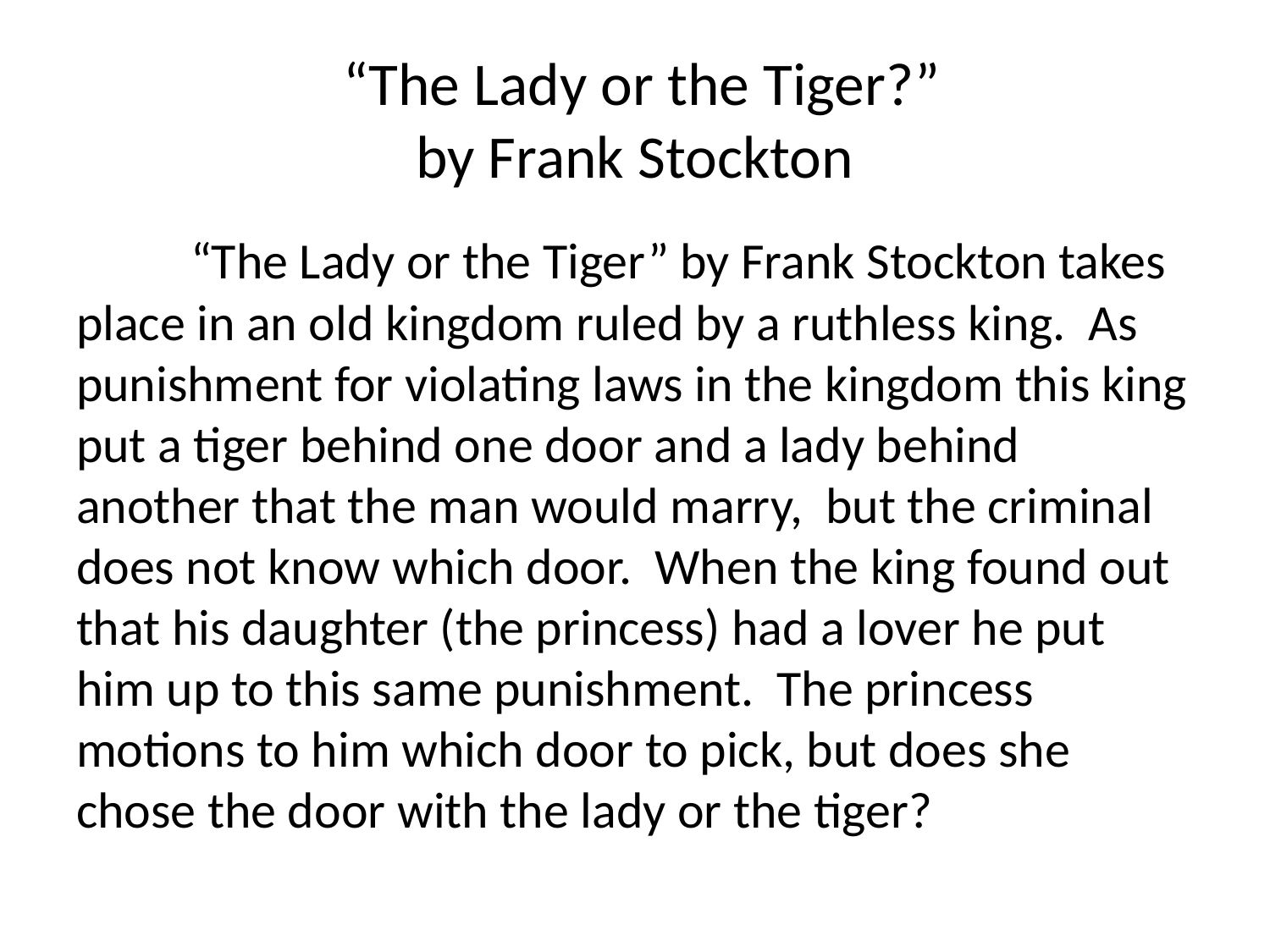

# “The Lady or the Tiger?” by Frank Stockton
	“The Lady or the Tiger” by Frank Stockton takes place in an old kingdom ruled by a ruthless king.  As punishment for violating laws in the kingdom this king put a tiger behind one door and a lady behind another that the man would marry,  but the criminal does not know which door.  When the king found out that his daughter (the princess) had a lover he put him up to this same punishment.  The princess motions to him which door to pick, but does she chose the door with the lady or the tiger?